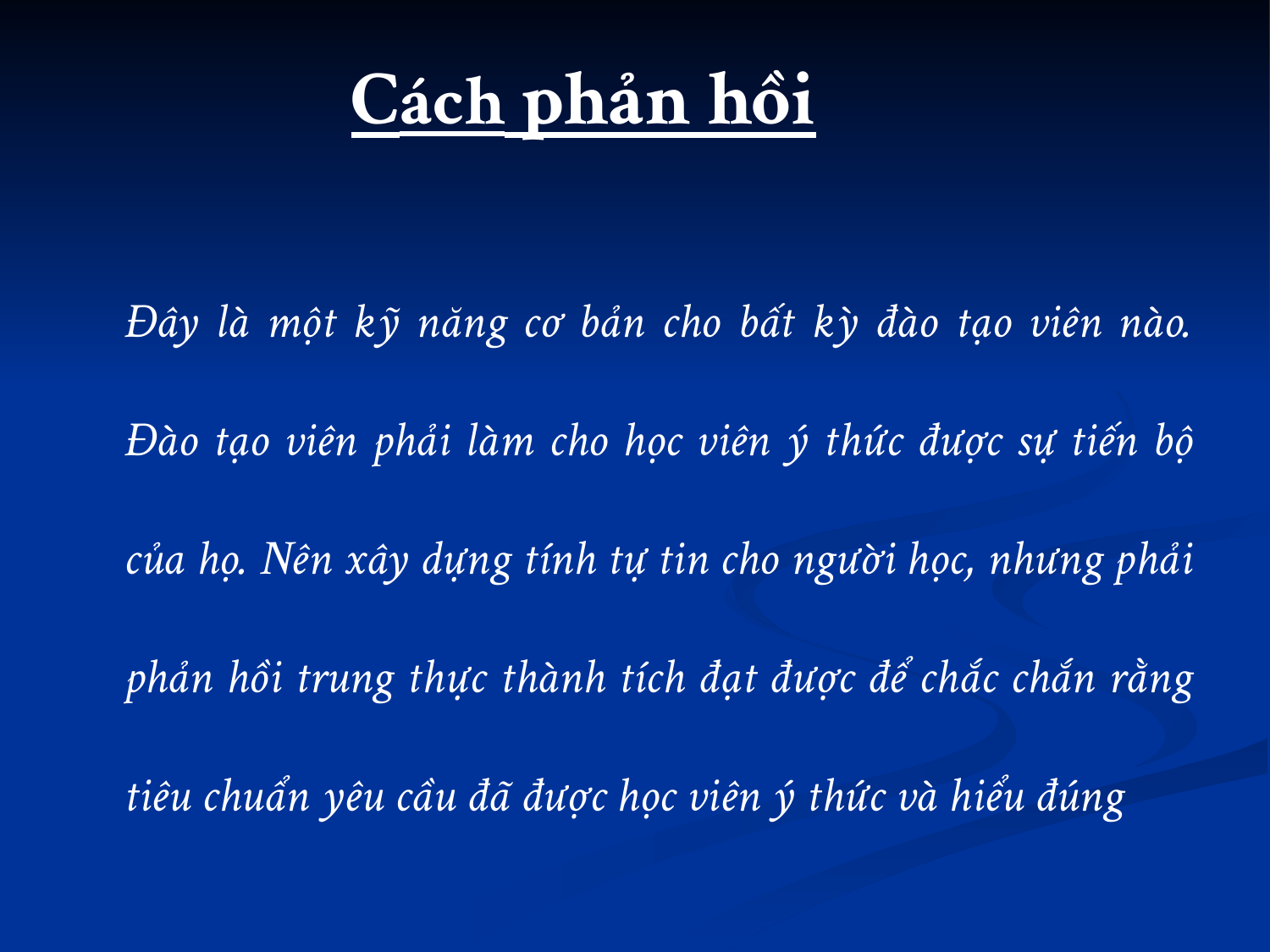

# Cách phản hồi
	Đây là một kỹ năng cơ bản cho bất kỳ đào tạo viên nào. Đào tạo viên phải làm cho học viên ý thức được sự tiến bộ của họ. Nên xây dựng tính tự tin cho người học, nhưng phải phản hồi trung thực thành tích đạt được để chắc chắn rằng tiêu chuẩn yêu cầu đã được học viên ý thức và hiểu đúng